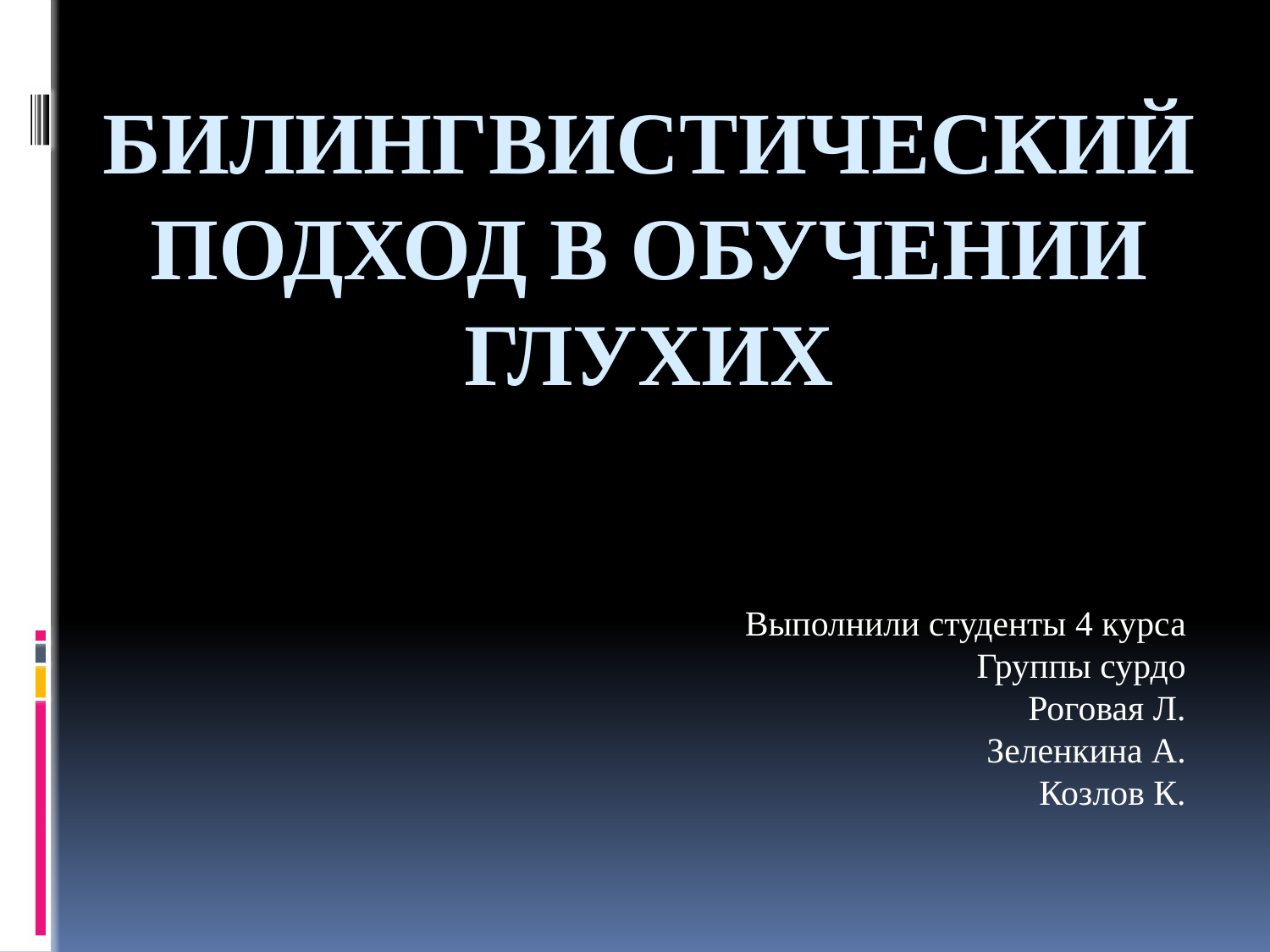

# Билингвистический подход в обучении глухих
Выполнили студенты 4 курса
Группы сурдо
Роговая Л.
Зеленкина А.
Козлов К.